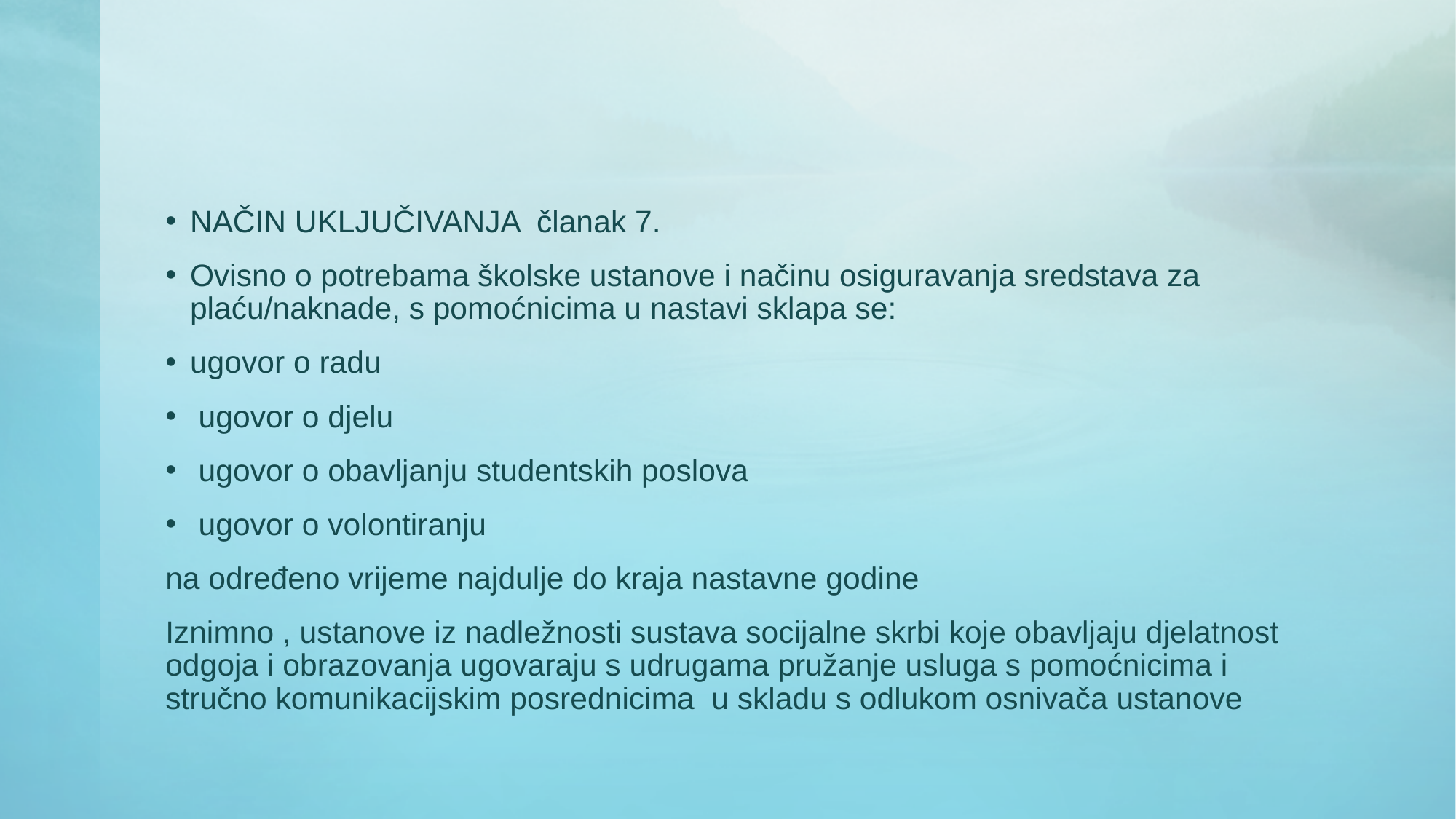

#
NAČIN UKLJUČIVANJA  članak 7.
Ovisno o potrebama školske ustanove i načinu osiguravanja sredstava za plaću/naknade, s pomoćnicima u nastavi sklapa se:
ugovor o radu
 ugovor o djelu
 ugovor o obavljanju studentskih poslova
 ugovor o volontiranju
na određeno vrijeme najdulje do kraja nastavne godine
Iznimno , ustanove iz nadležnosti sustava socijalne skrbi koje obavljaju djelatnost odgoja i obrazovanja ugovaraju s udrugama pružanje usluga s pomoćnicima i stručno komunikacijskim posrednicima  u skladu s odlukom osnivača ustanove